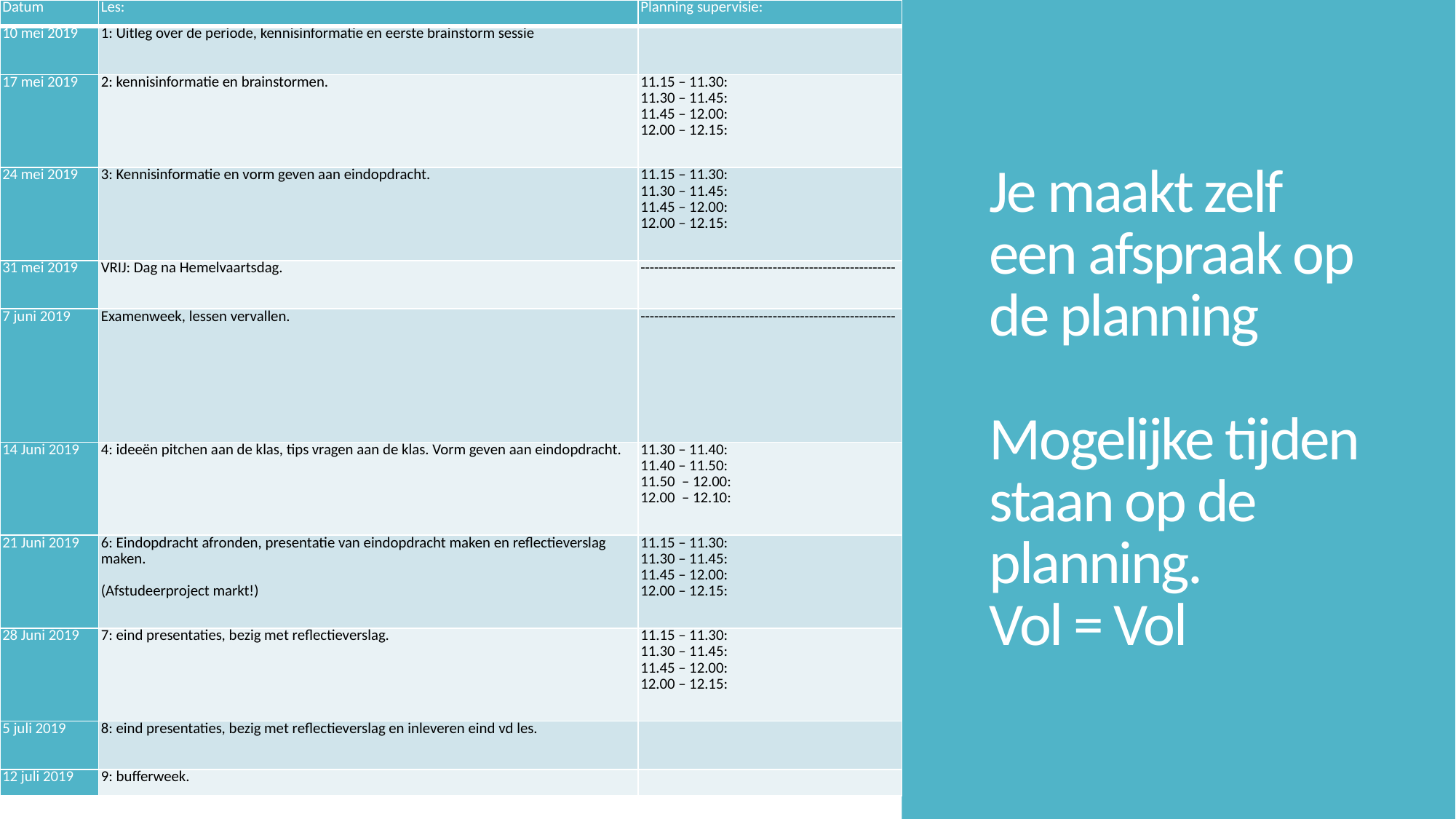

| Datum | Les: | Planning supervisie: |
| --- | --- | --- |
| 10 mei 2019 | 1: Uitleg over de periode, kennisinformatie en eerste brainstorm sessie |  |
| 17 mei 2019 | 2: kennisinformatie en brainstormen. | 11.15 – 11.30: 11.30 – 11.45: 11.45 – 12.00: 12.00 – 12.15: |
| 24 mei 2019 | 3: Kennisinformatie en vorm geven aan eindopdracht. | 11.15 – 11.30: 11.30 – 11.45: 11.45 – 12.00: 12.00 – 12.15: |
| 31 mei 2019 | VRIJ: Dag na Hemelvaartsdag. | -------------------------------------------------------- |
| 7 juni 2019 | Examenweek, lessen vervallen. | -------------------------------------------------------- |
| 14 Juni 2019 | 4: ideeën pitchen aan de klas, tips vragen aan de klas. Vorm geven aan eindopdracht. | 11.30 – 11.40: 11.40 – 11.50: 11.50 – 12.00: 12.00 – 12.10: |
| 21 Juni 2019 | 6: Eindopdracht afronden, presentatie van eindopdracht maken en reflectieverslag maken. (Afstudeerproject markt!) | 11.15 – 11.30: 11.30 – 11.45: 11.45 – 12.00: 12.00 – 12.15: |
| 28 Juni 2019 | 7: eind presentaties, bezig met reflectieverslag. | 11.15 – 11.30: 11.30 – 11.45: 11.45 – 12.00: 12.00 – 12.15: |
| 5 juli 2019 | 8: eind presentaties, bezig met reflectieverslag en inleveren eind vd les. |  |
| 12 juli 2019 | 9: bufferweek. |  |

# Je maakt zelf een afspraak op de planning Mogelijke tijden staan op de planning. Vol = Vol